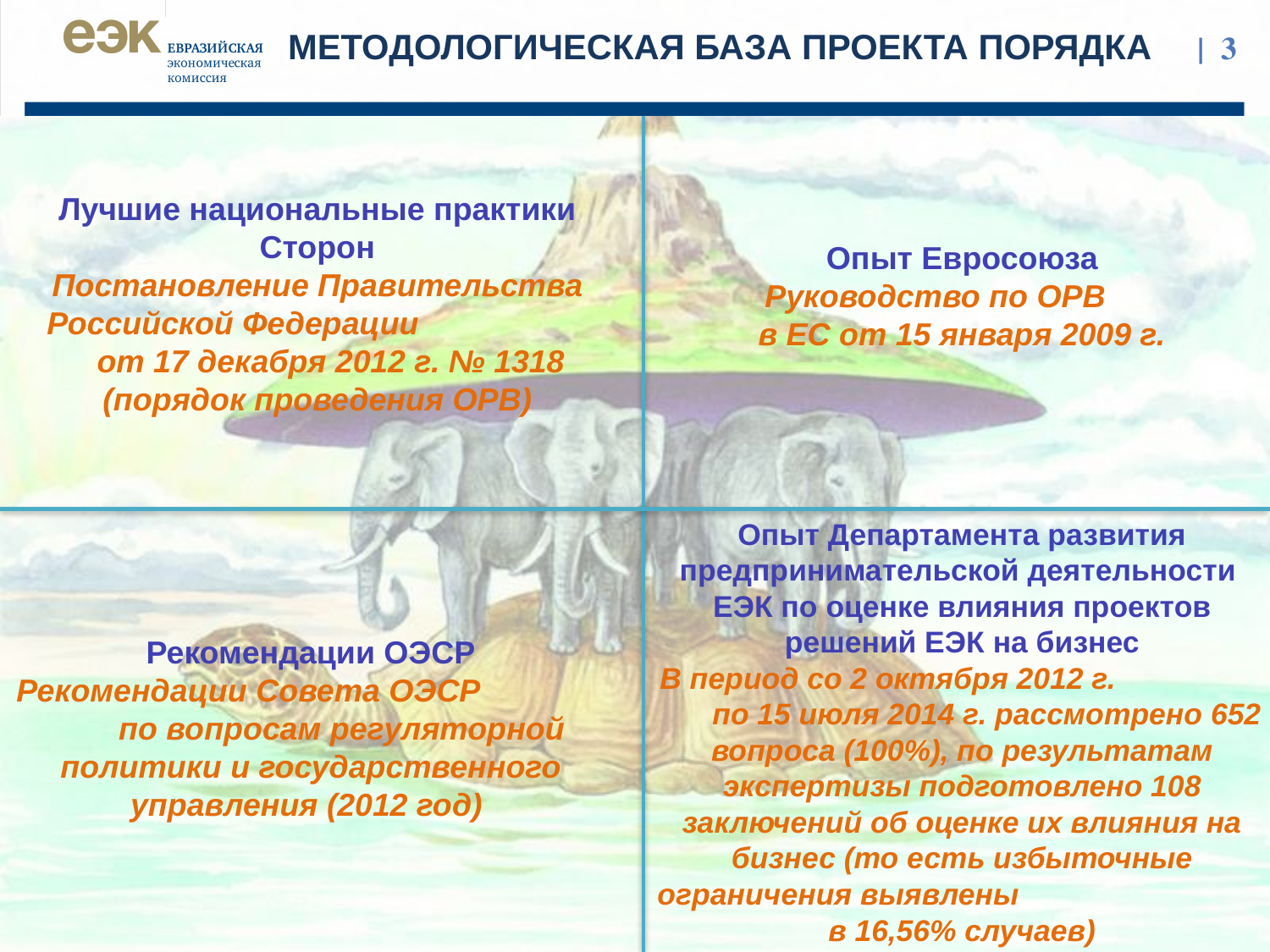

Методологическая база проекта Порядка
|  3
Лучшие национальные практики Сторон
Постановление Правительства Российской Федерации                       от 17 декабря 2012 г. № 1318 (порядок проведения ОРВ)
Опыт Евросоюза
Руководство по ОРВ       в ЕС от 15 января 2009 г.
Опыт Департамента развития предпринимательской деятельности
ЕЭК по оценке влияния проектов решений ЕЭК на бизнес
В период со 2 октября 2012 г.                         по 15 июля 2014 г. рассмотрено 652 вопроса (100%), по результатам экспертизы подготовлено 108 заключений об оценке их влияния на бизнес (то есть избыточные ограничения выявлены                               в 16,56% случаев)
Рекомендации ОЭСР
Рекомендации Совета ОЭСР                      по вопросам регуляторной политики и государственного управления (2012 год)